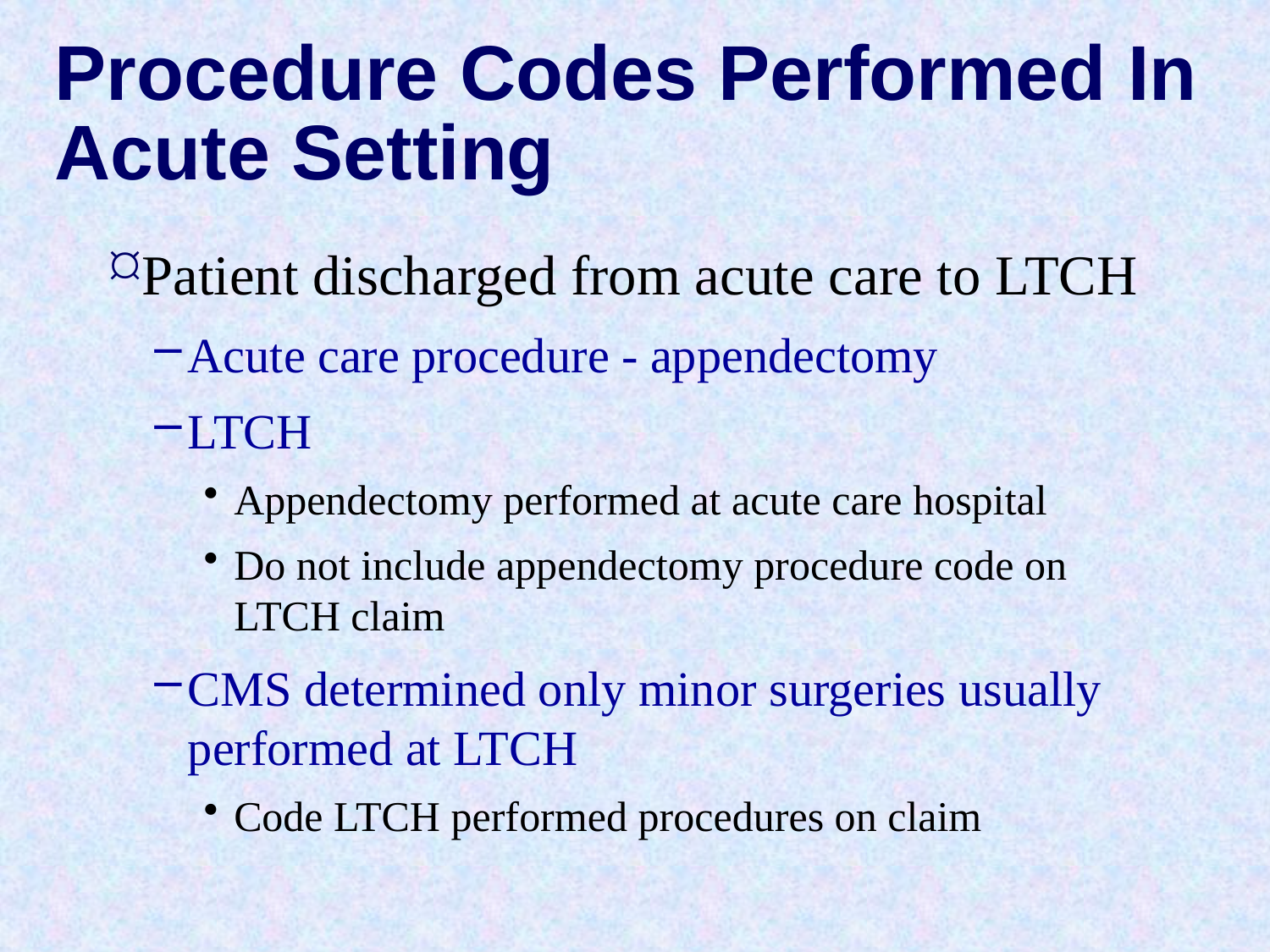

# Procedure Codes Performed In Acute Setting
Patient discharged from acute care to LTCH
Acute care procedure - appendectomy
LTCH
Appendectomy performed at acute care hospital
Do not include appendectomy procedure code on LTCH claim
CMS determined only minor surgeries usually performed at LTCH
Code LTCH performed procedures on claim